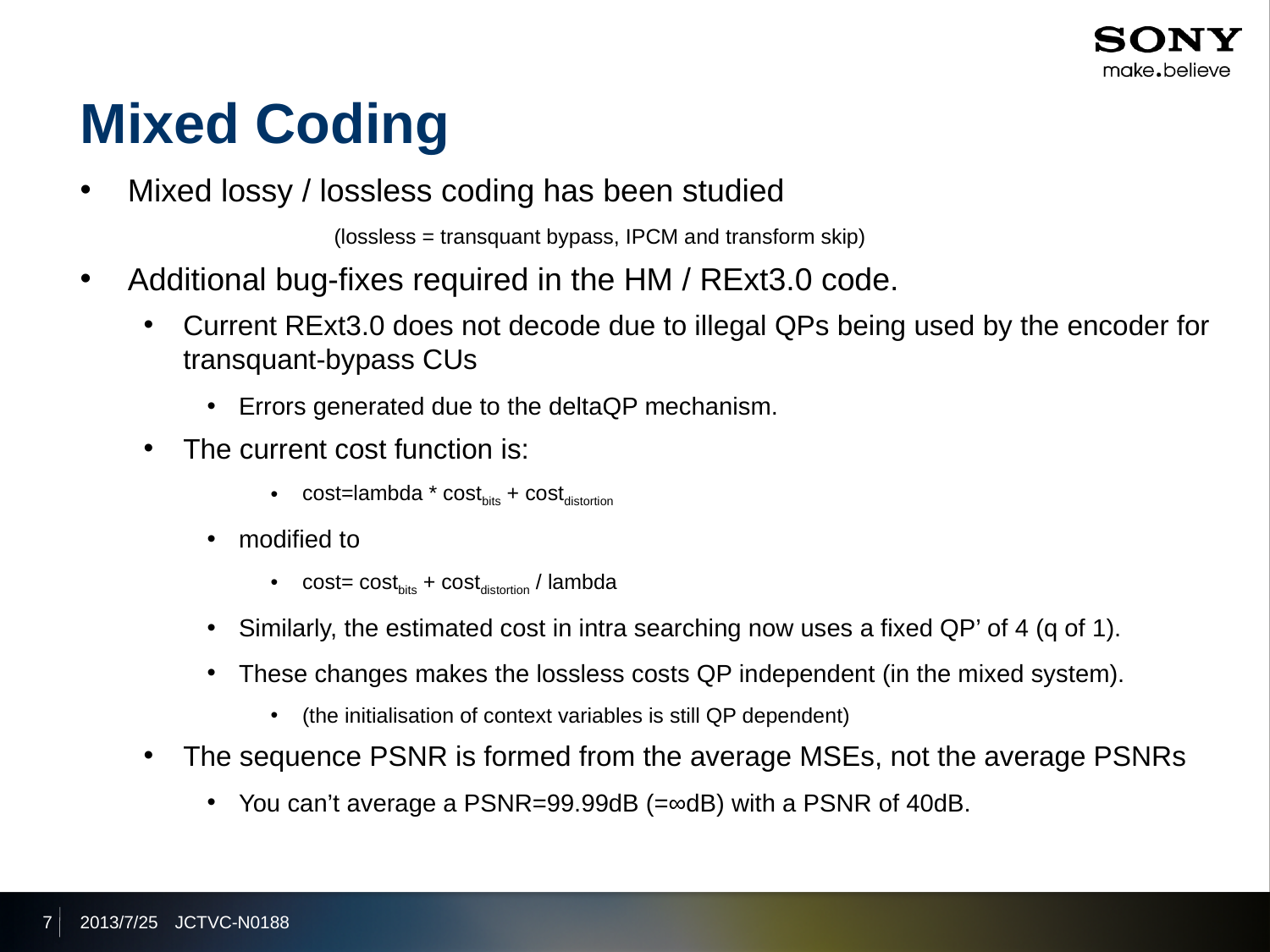

# Mixed Coding
Mixed lossy / lossless coding has been studied
(lossless = transquant bypass, IPCM and transform skip)
Additional bug-fixes required in the HM / RExt3.0 code.
Current RExt3.0 does not decode due to illegal QPs being used by the encoder for transquant-bypass CUs
Errors generated due to the deltaQP mechanism.
The current cost function is:
cost=lambda * costbits + costdistortion
modified to
cost= costbits + costdistortion / lambda
Similarly, the estimated cost in intra searching now uses a fixed QP’ of 4 (q of 1).
These changes makes the lossless costs QP independent (in the mixed system).
(the initialisation of context variables is still QP dependent)
The sequence PSNR is formed from the average MSEs, not the average PSNRs
You can’t average a PSNR=99.99dB (=∞dB) with a PSNR of 40dB.
7
2013/7/25
JCTVC-N0188